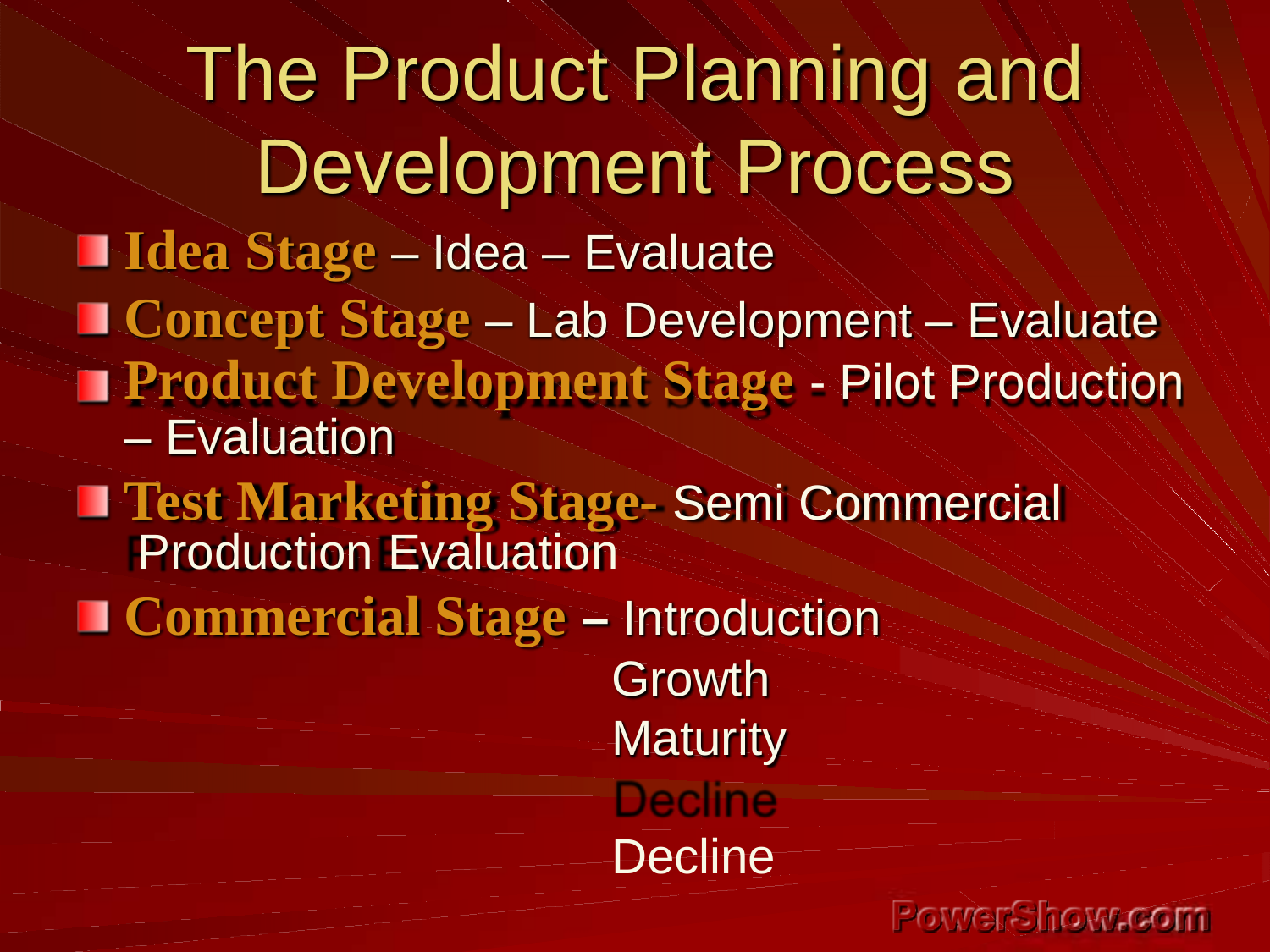

# The Product Planning and  Development Process

Idea Stage – Idea – Evaluate
Concept Stage – Lab Development – Evaluate
Product Development Stage - Pilot Production
– Evaluation
Test Marketing Stage- Semi Commercial  Production Evaluation
Commercial Stage – Introduction
Growth  Maturity  Decline